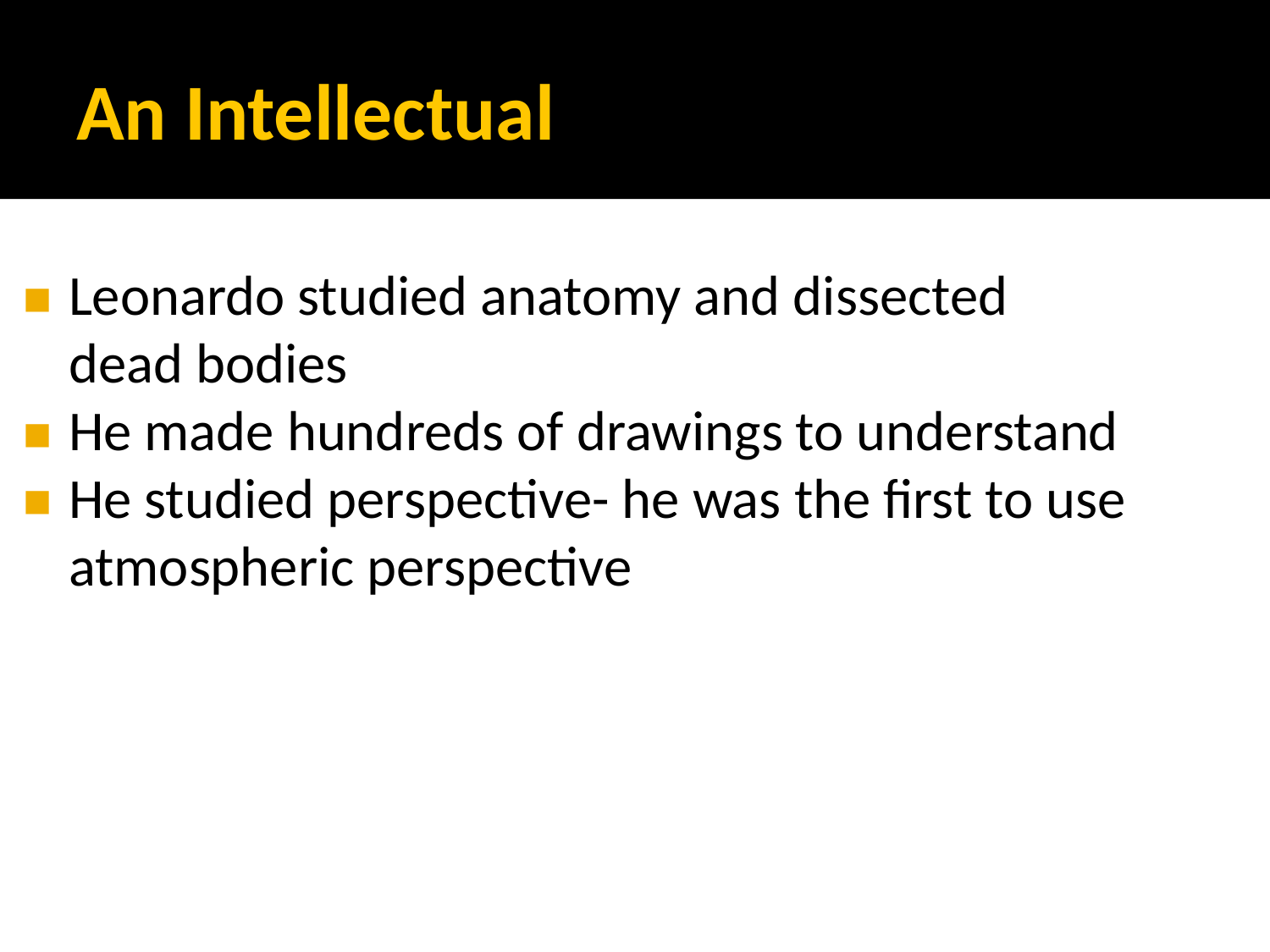

# An Intellectual
Leonardo studied anatomy and dissected dead bodies
He made hundreds of drawings to understand
He studied perspective- he was the first to use atmospheric perspective